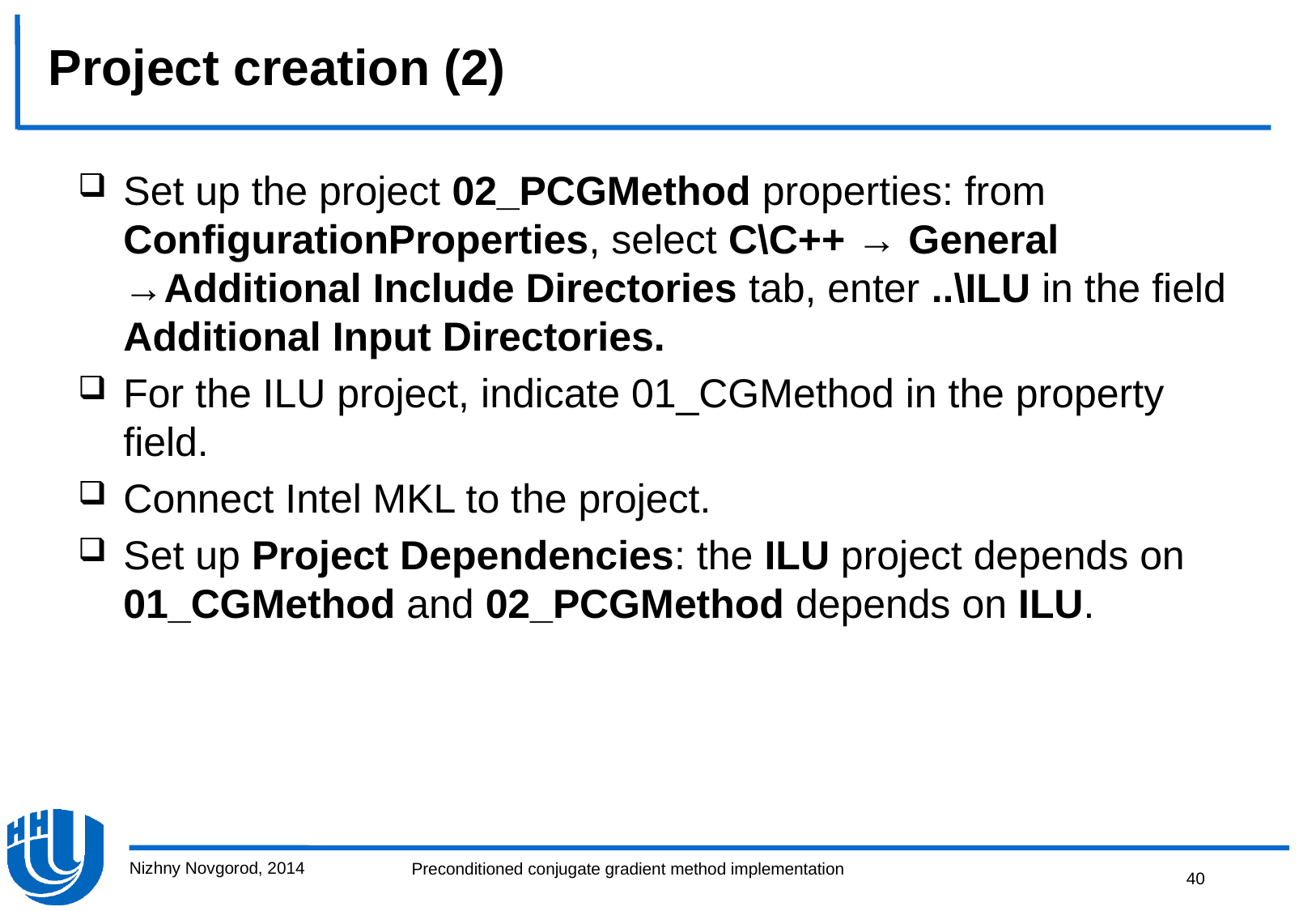

# Project creation (2)
Set up the project 02_PСGMethod properties: from ConfigurationProperties, select С\С++ → General →Additional Include Directories tab, enter ..\ILU in the field Additional Input Directories.
For the ILU project, indicate 01_CGMethod in the property field.
Connect Intel MKL to the project.
Set up Project Dependencies: the ILU project depends on 01_CGMethod and 02_PCGMethod depends on ILU.

Nizhny Novgorod, 2014
40
Preconditioned conjugate gradient method implementation